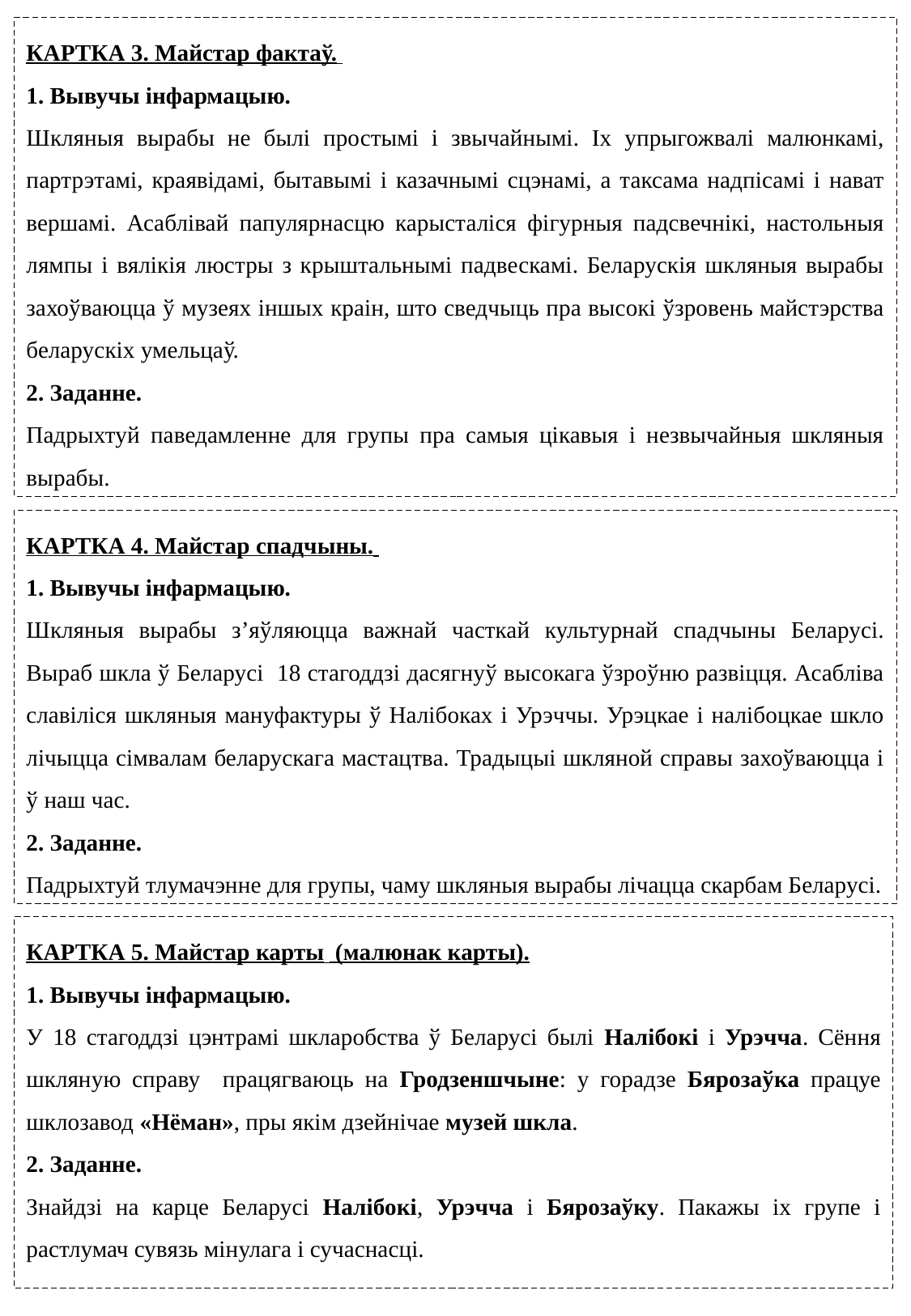

КАРТКА 3. Майстар фактаў.
1. Вывучы інфармацыю.
Шкляныя вырабы не былі простымі і звычайнымі. Іх упрыгожвалі малюнкамі, партрэтамі, краявідамі, бытавымі і казачнымі сцэнамі, а таксама надпісамі і нават вершамі. Асаблівай папулярнасцю карысталіся фігурныя падсвечнікі, настольныя лямпы і вялікія люстры з крыштальнымі падвескамі. Беларускія шкляныя вырабы захоўваюцца ў музеях іншых краін, што сведчыць пра высокі ўзровень майстэрства беларускіх умельцаў.
2. Заданне.
Падрыхтуй паведамленне для групы пра самыя цікавыя і незвычайныя шкляныя вырабы.
КАРТКА 4. Майстар спадчыны.
1. Вывучы інфармацыю.
Шкляныя вырабы з’яўляюцца важнай часткай культурнай спадчыны Беларусі. Выраб шкла ў Беларусі  18 стагоддзі дасягнуў высокага ўзроўню развіцця. Асабліва славіліся шкляныя мануфактуры ў Налібоках і Урэччы. Урэцкае і налібоцкае шкло лічыцца сімвалам беларускага мастацтва. Традыцыі шкляной справы захоўваюцца і ў наш час.
2. Заданне.
Падрыхтуй тлумачэнне для групы, чаму шкляныя вырабы лічацца скарбам Беларусі.
КАРТКА 5. Майстар карты  (малюнак карты).
1. Вывучы інфармацыю.
У 18 стагоддзі цэнтрамі шкларобства ў Беларусі былі Налібокі і Урэчча. Сёння шкляную справу  працягваюць на Гродзеншчыне: у горадзе Бярозаўка працуе шклозавод «Нёман», пры якім дзейнічае музей шкла.
2. Заданне.
Знайдзі на карце Беларусі Налібокі, Урэчча і Бярозаўку. Пакажы іх групе і растлумач сувязь мінулага і сучаснасці.